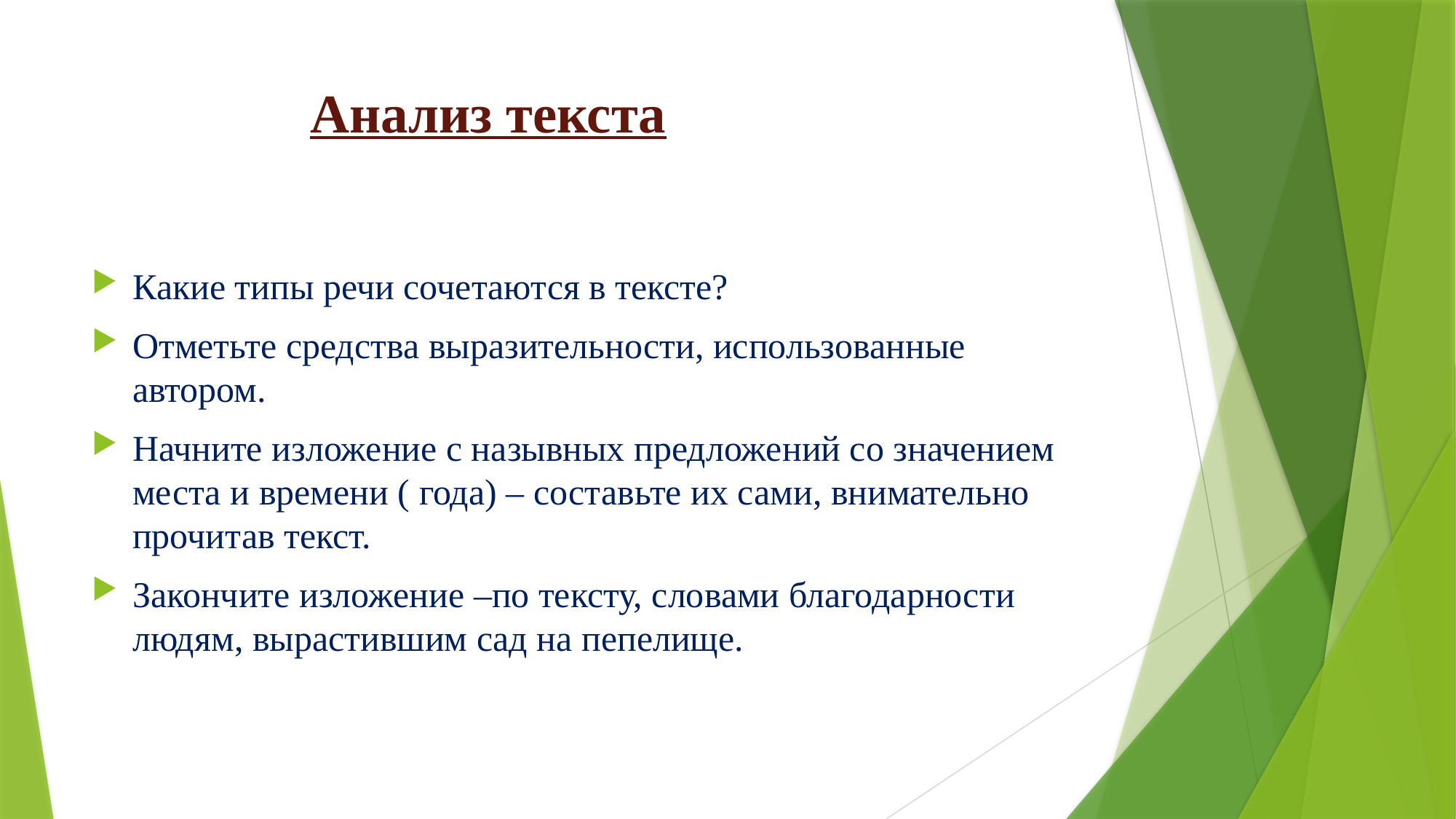

# Анализ текста
Какие типы речи сочетаются в тексте?
Отметьте средства выразительности, использованные автором.
Начните изложение с назывных предложений со значением места и времени ( года) – составьте их сами, внимательно прочитав текст.
Закончите изложение –по тексту, словами благодарности людям, вырастившим сад на пепелище.